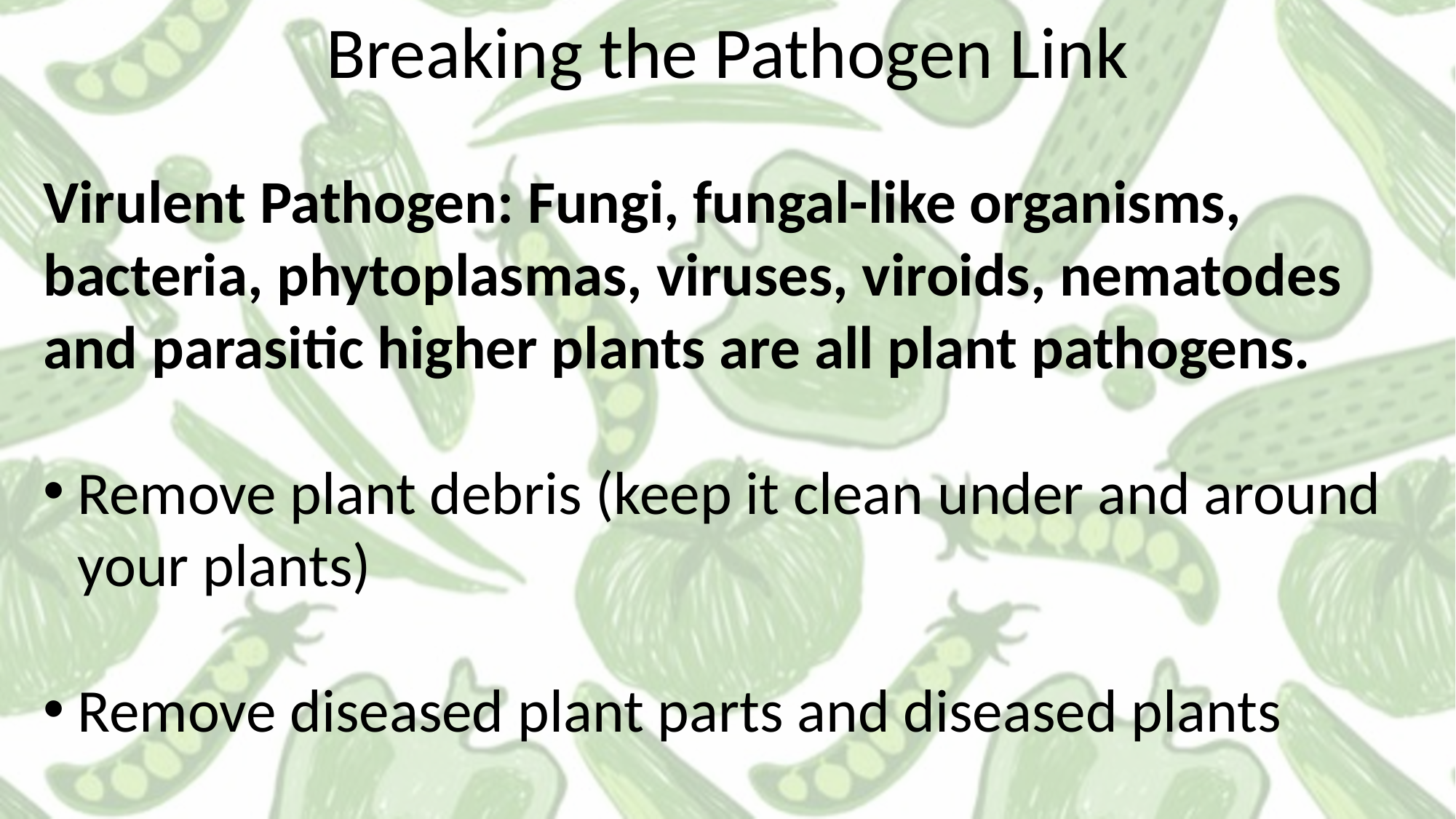

Breaking the Pathogen Link
Virulent Pathogen: Fungi, fungal-like organisms, bacteria, phytoplasmas, viruses, viroids, nematodes and parasitic higher plants are all plant pathogens.

Remove plant debris (keep it clean under and around your plants)

Remove diseased plant parts and diseased plants